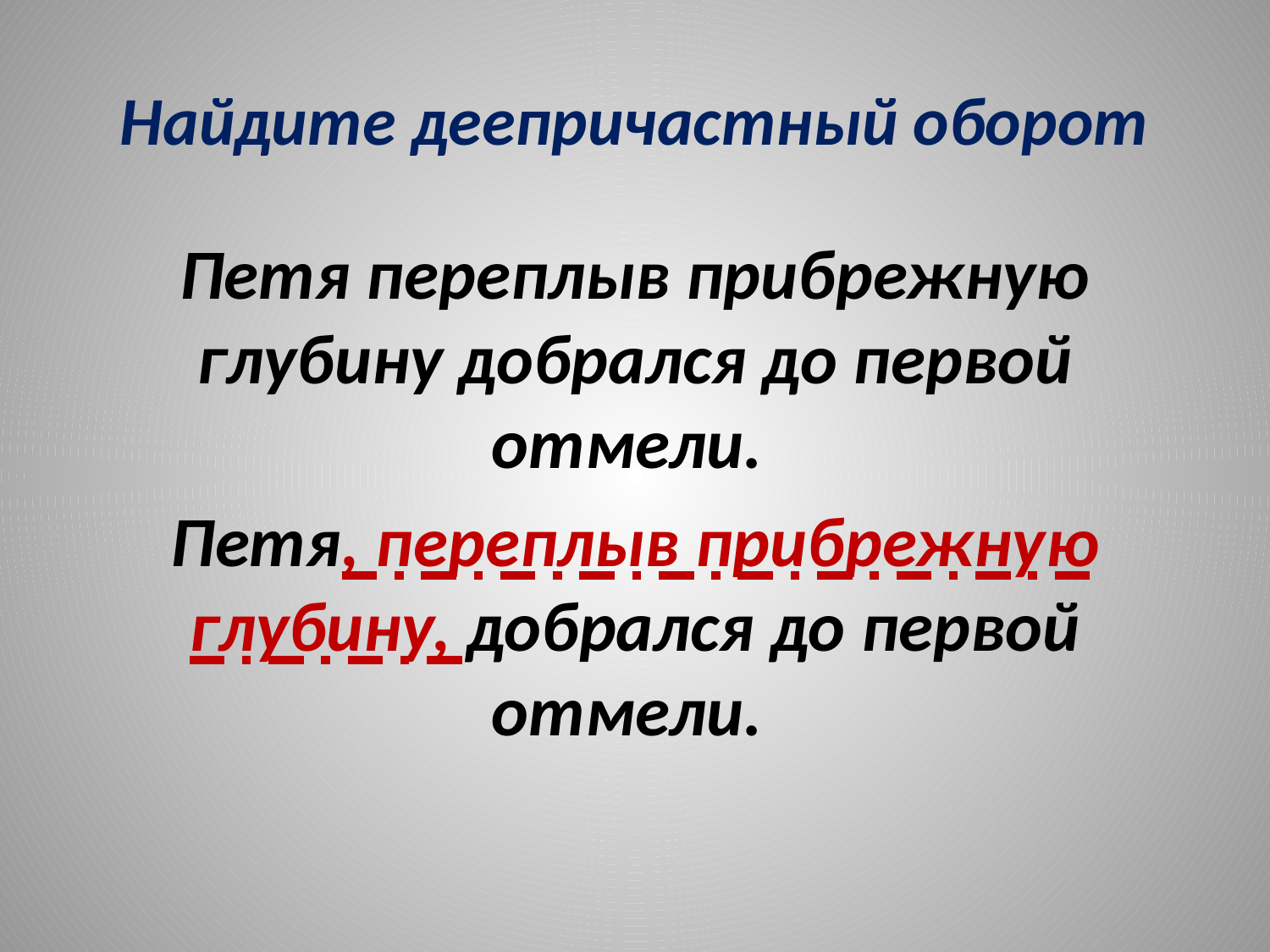

# Найдите деепричастный оборот
Петя переплыв прибрежную глубину добрался до первой отмели.
Петя, переплыв прибрежную глубину, добрался до первой отмели.